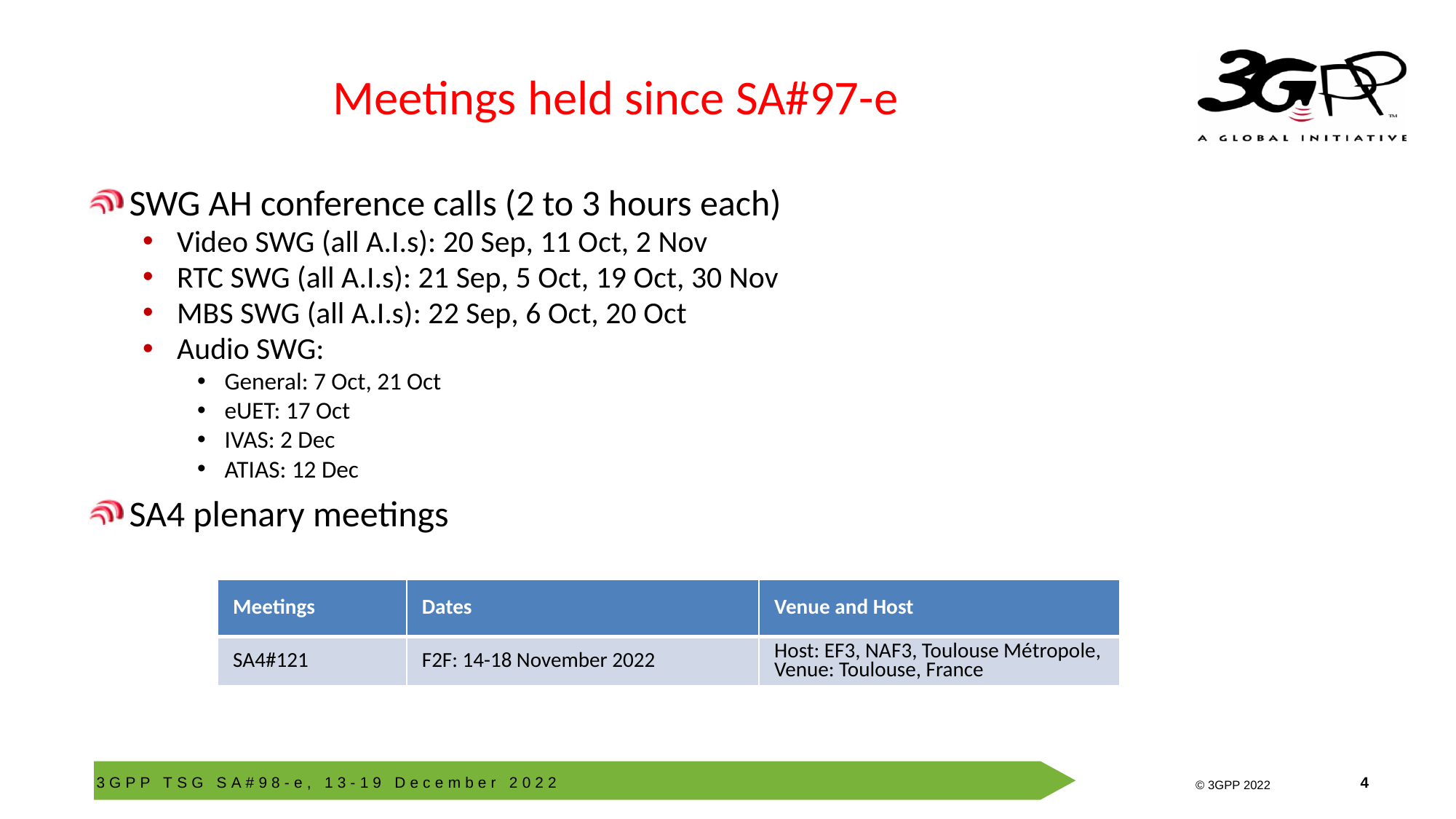

# Meetings held since SA#97-e
SWG AH conference calls (2 to 3 hours each)
Video SWG (all A.I.s): 20 Sep, 11 Oct, 2 Nov
RTC SWG (all A.I.s): 21 Sep, 5 Oct, 19 Oct, 30 Nov
MBS SWG (all A.I.s): 22 Sep, 6 Oct, 20 Oct
Audio SWG:
General: 7 Oct, 21 Oct
eUET: 17 Oct
IVAS: 2 Dec
ATIAS: 12 Dec
SA4 plenary meetings
| Meetings | Dates | Venue and Host |
| --- | --- | --- |
| SA4#121 | F2F: 14-18 November 2022 | Host: EF3, NAF3, Toulouse Métropole, Venue: Toulouse, France |